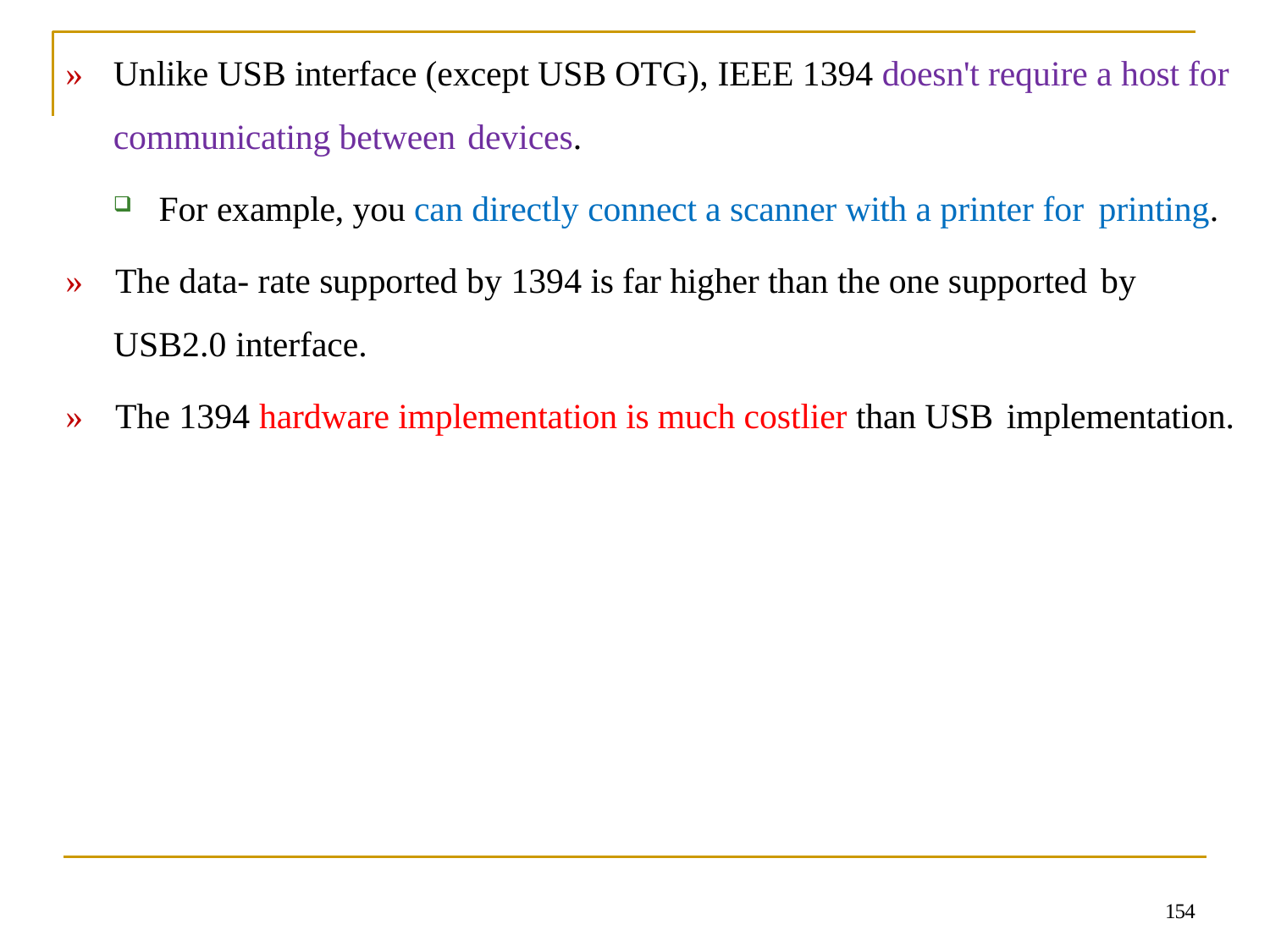

»	Unlike USB interface (except USB OTG), IEEE 1394 doesn't require a host for  communicating between devices.
For example, you can directly connect a scanner with a printer for printing.
»	The data- rate supported by 1394 is far higher than the one supported by
USB2.0 interface.
»	The 1394 hardware implementation is much costlier than USB implementation.
154